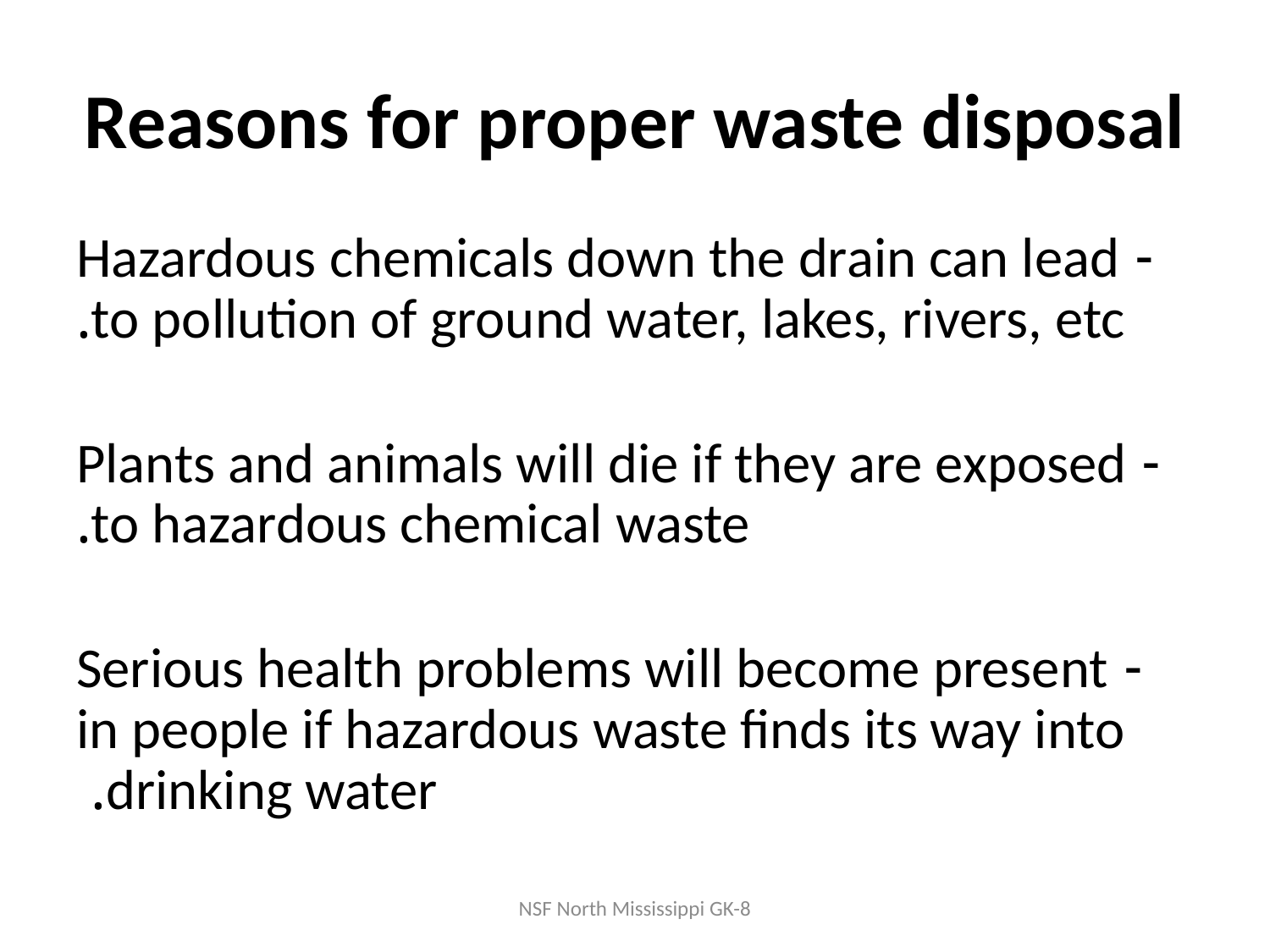

# Reasons for proper waste disposal
- Hazardous chemicals down the drain can lead to pollution of ground water, lakes, rivers, etc.

- Plants and animals will die if they are exposed to hazardous chemical waste.

- Serious health problems will become present in people if hazardous waste finds its way into drinking water.

NSF North Mississippi GK-8